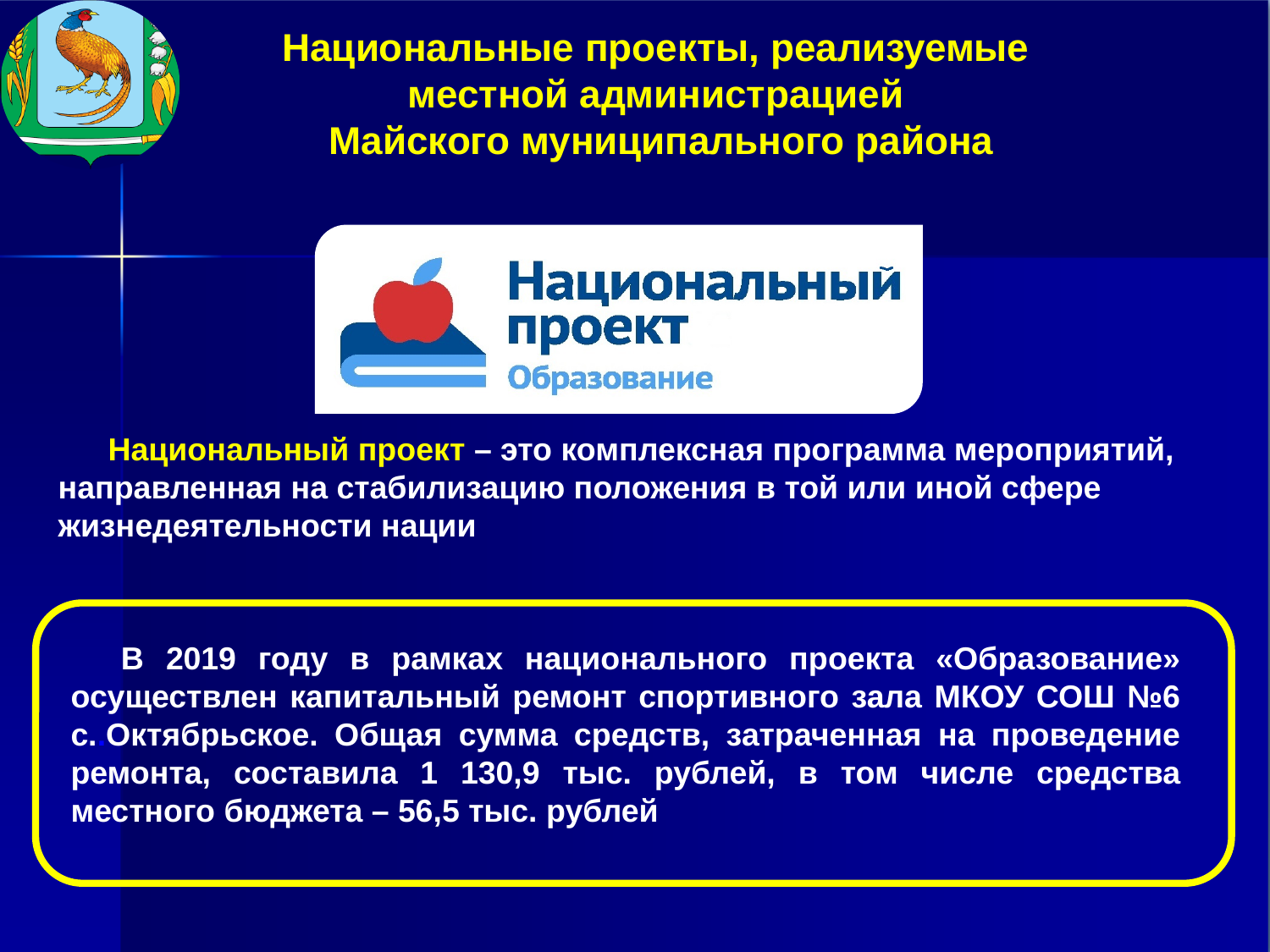

Национальные проекты, реализуемые
местной администрацией
Майского муниципального района

Национальный проект – это комплексная программа мероприятий, направленная на стабилизацию положения в той или иной сфере жизнедеятельности нации

В 2019 году в рамках национального проекта «Образование» осуществлен капитальный ремонт спортивного зала МКОУ СОШ №6 с..Октябрьское. Общая сумма средств, затраченная на проведение ремонта, составила 1 130,9 тыс. рублей, в том числе средства местного бюджета – 56,5 тыс. рублей